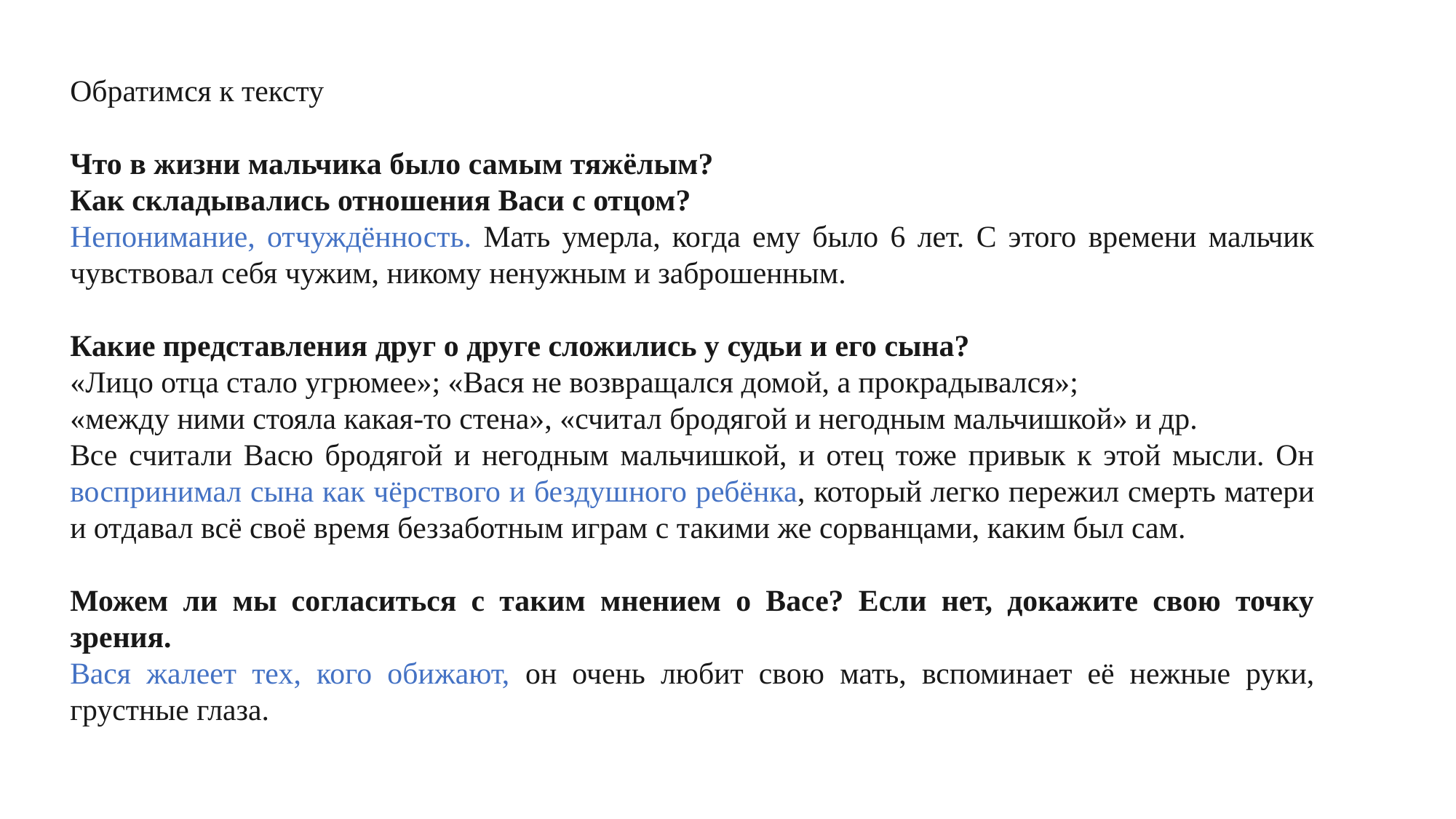

Обратимся к тексту

Что в жизни мальчика было самым тяжёлым?
Как складывались отношения Васи с отцом?
Непонимание, отчуждённость. Мать умерла, когда ему было 6 лет. С этого времени мальчик чувствовал себя чужим, никому ненужным и заброшенным.

Какие представления друг о друге сложились у судьи и его сына?
«Лицо отца стало угрюмее»; «Вася не возвращался домой, а прокрадывался»;
«между ними стояла какая-то стена», «считал бродягой и негодным мальчишкой» и др.
Все считали Васю бродягой и негодным мальчишкой, и отец тоже привык к этой мысли. Он воспринимал сына как чёрствого и бездушного ребёнка, который легко пережил смерть матери и отдавал всё своё время беззаботным играм с такими же сорванцами, каким был сам.

Можем ли мы согласиться с таким мнением о Васе? Если нет, докажите свою точку зрения.
Вася жалеет тех, кого обижают, он очень любит свою мать, вспоминает её нежные руки, грустные глаза.